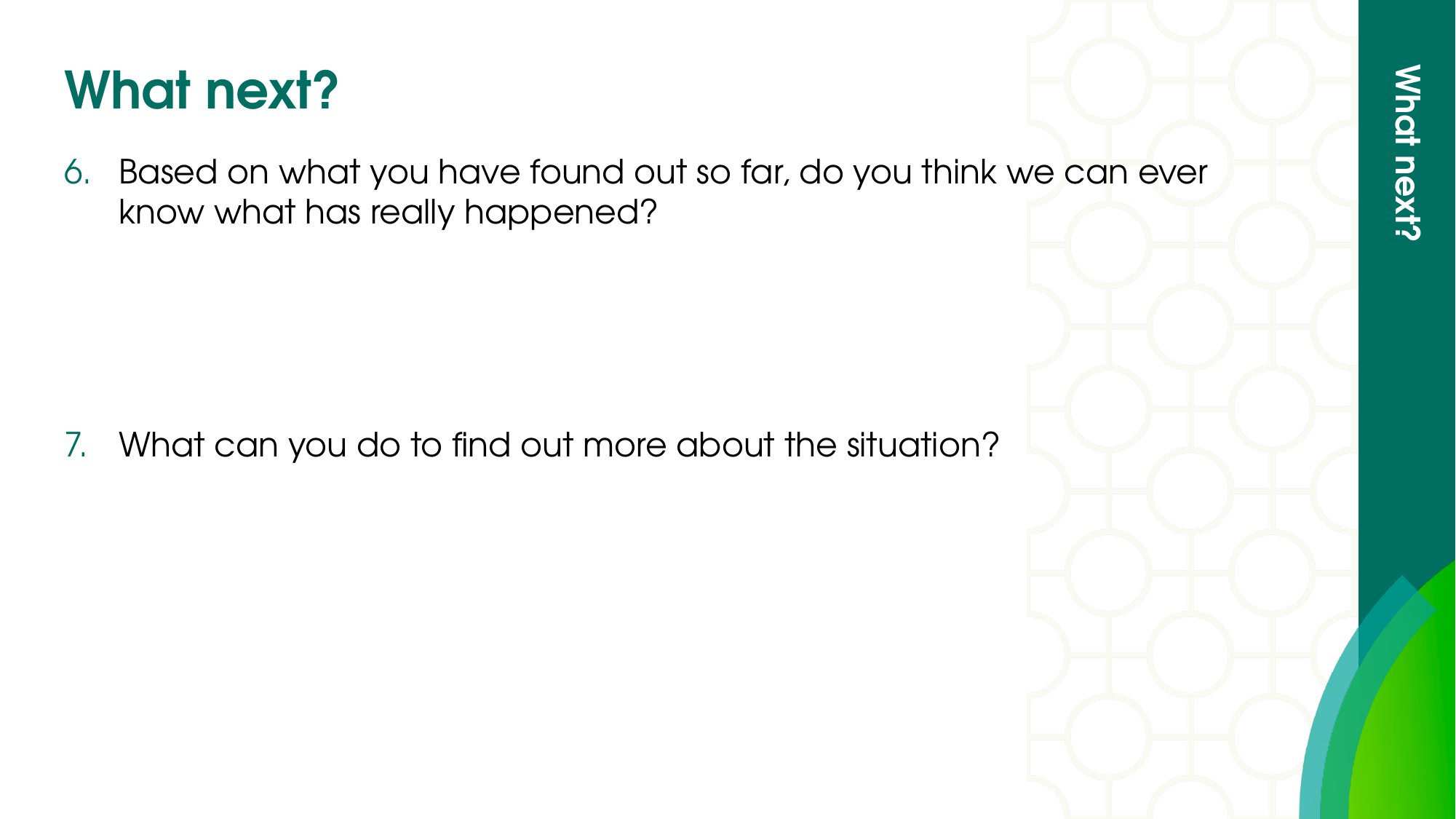

# What next?
Based on what you have found out so far, do you think we can ever know what has really happened?

What can you do to find out more about the situation?
What next?